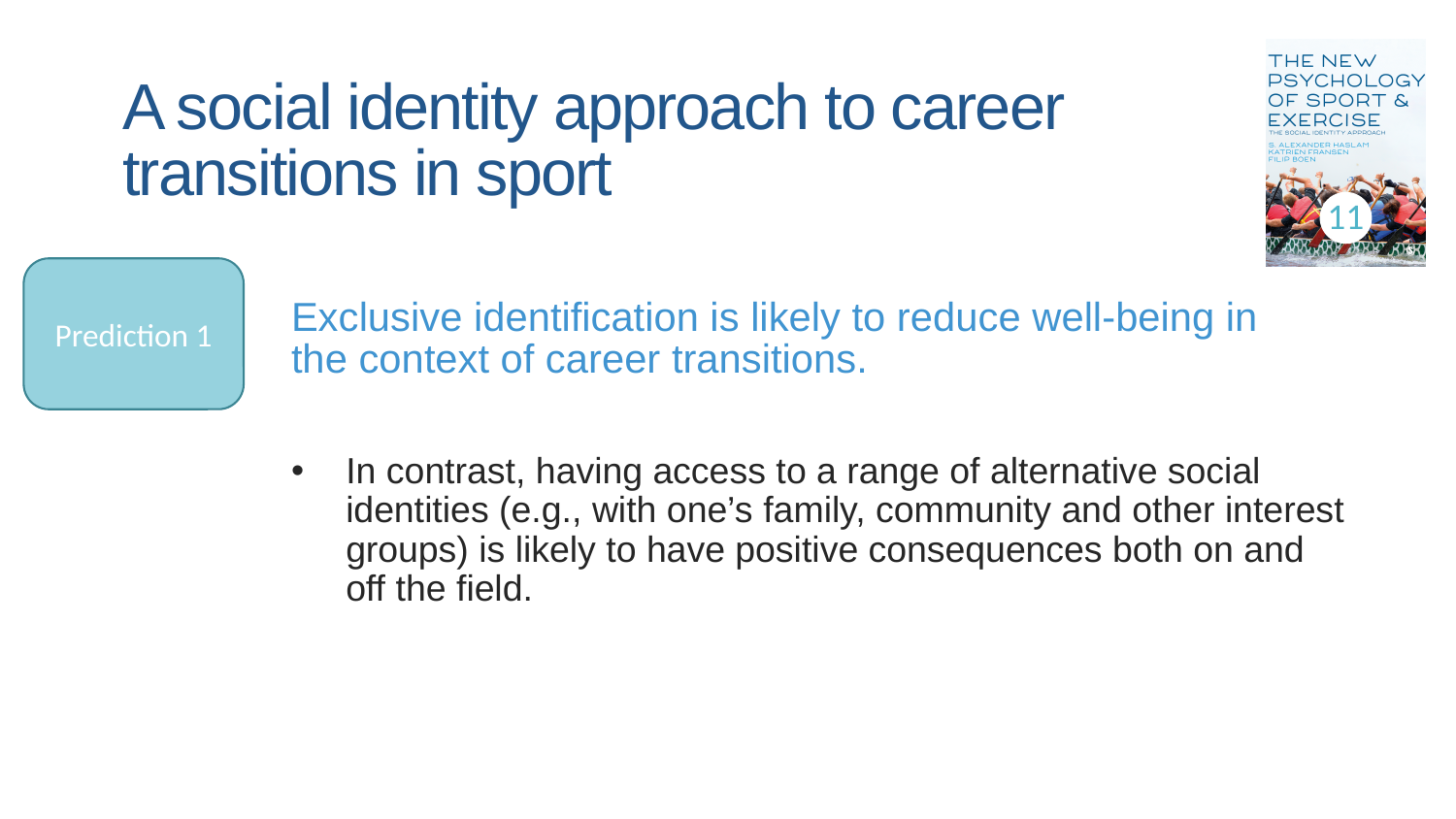

# A social identity approach to career transitions in sport
11
Prediction 1
Exclusive identification is likely to reduce well-being in the context of career transitions.
In contrast, having access to a range of alternative social identities (e.g., with one’s family, community and other interest groups) is likely to have positive consequences both on and off the field.